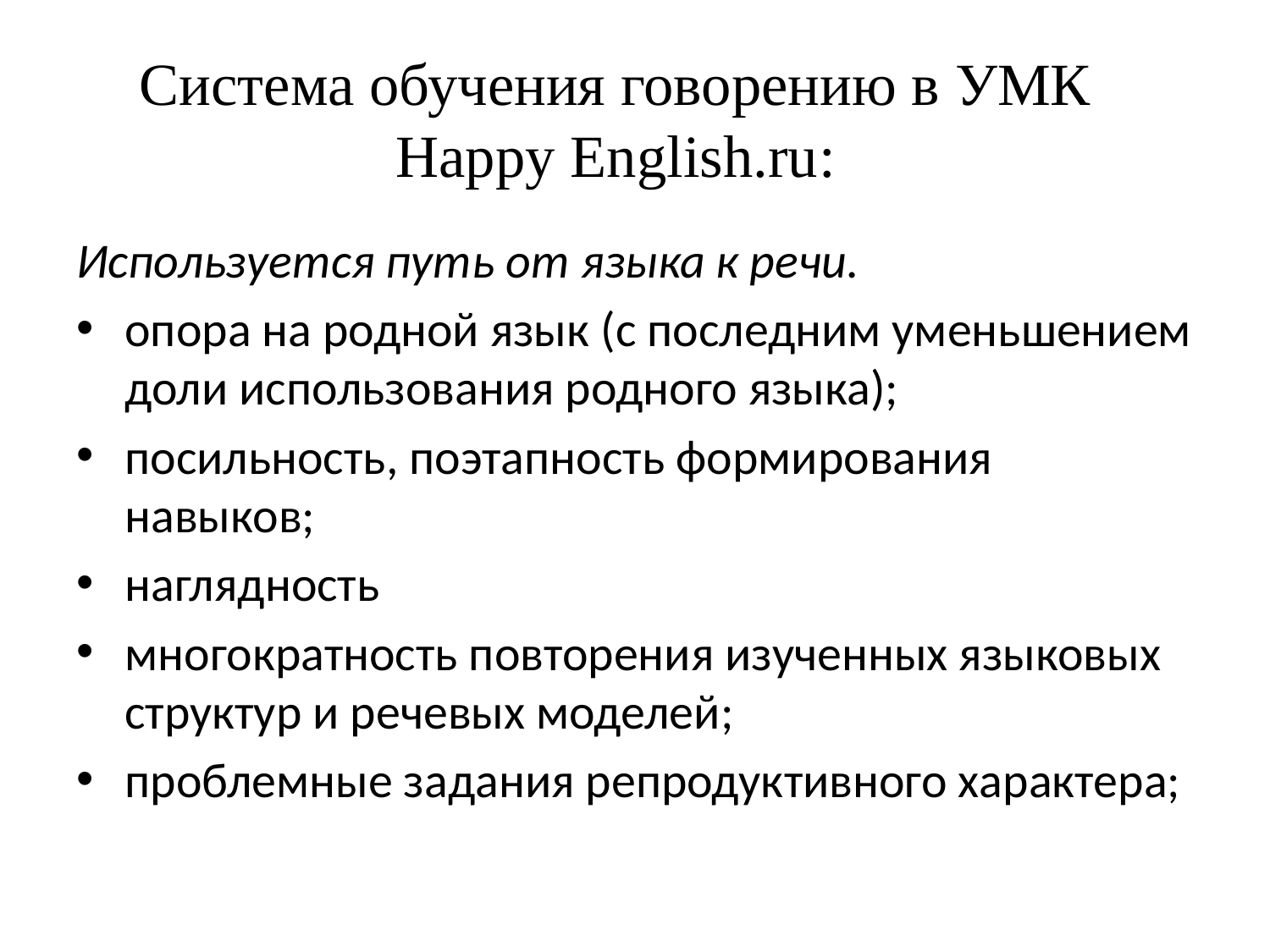

# Система обучения говорению в УМК Happy English.ru:
Используется путь от языка к речи.
опора на родной язык (с последним уменьшением доли использования родного языка);
посильность, поэтапность формирования навыков;
наглядность
многократность повторения изученных языковых структур и речевых моделей;
проблемные задания репродуктивного характера;